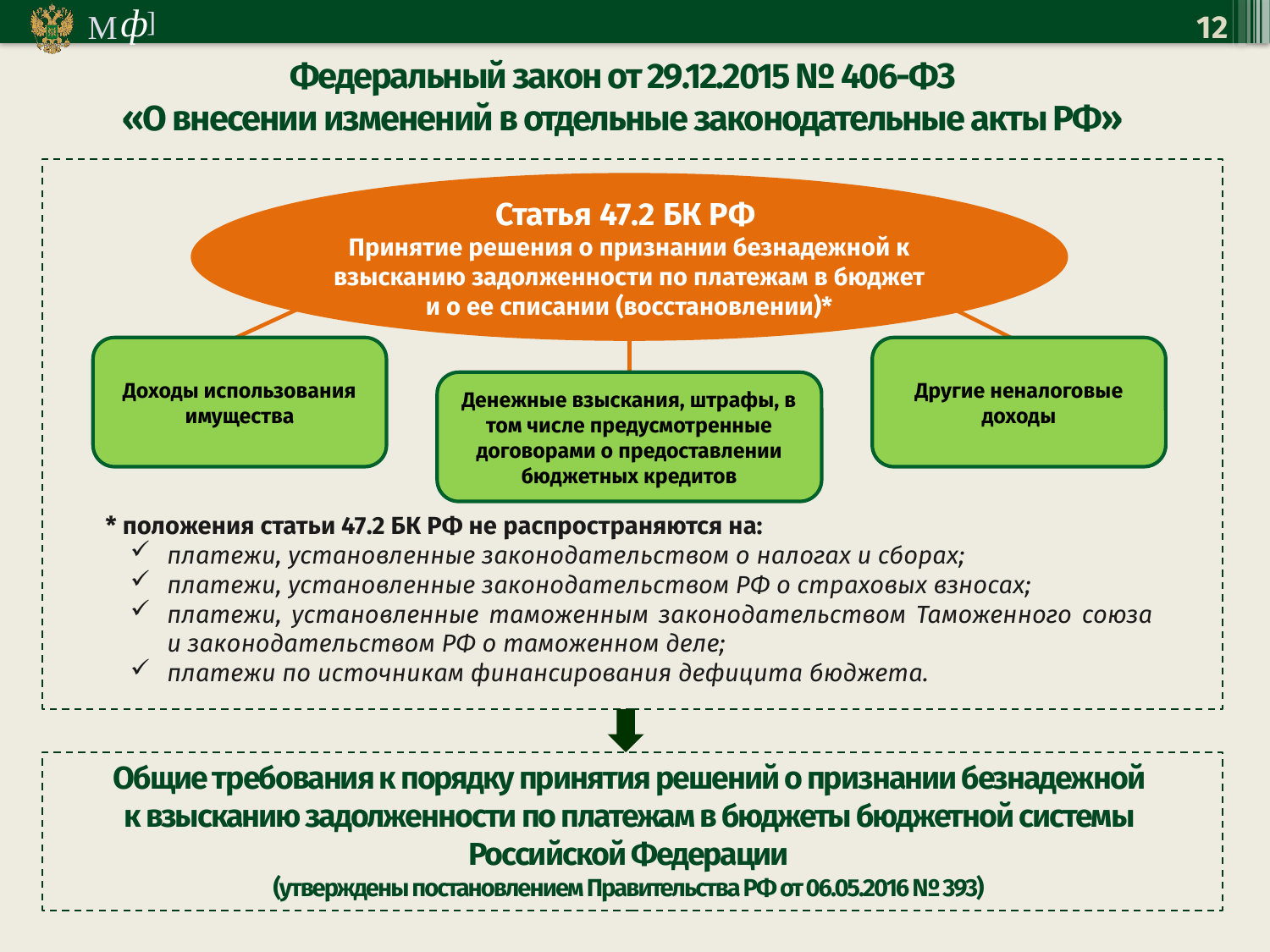

12
Федеральный закон от 29.12.2015 № 406-ФЗ
«О внесении изменений в отдельные законодательные акты РФ»

Статья 47.2 БК РФ
Принятие решения о признании безнадежной к взысканию задолженности по платежам в бюджет и о ее списании (восстановлении)*
Другие неналоговые доходы
Доходы использования имущества
Денежные взыскания, штрафы, в том числе предусмотренные договорами о предоставлении бюджетных кредитов
* положения статьи 47.2 БК РФ не распространяются на:
платежи, установленные законодательством о налогах и сборах;
платежи, установленные законодательством РФ о страховых взносах;
платежи, установленные таможенным законодательством Таможенного союза и законодательством РФ о таможенном деле;
платежи по источникам финансирования дефицита бюджета.

Общие требования к порядку принятия решений о признании безнадежной к взысканию задолженности по платежам в бюджеты бюджетной системы Российской Федерации
(утверждены постановлением Правительства РФ от 06.05.2016 № 393)